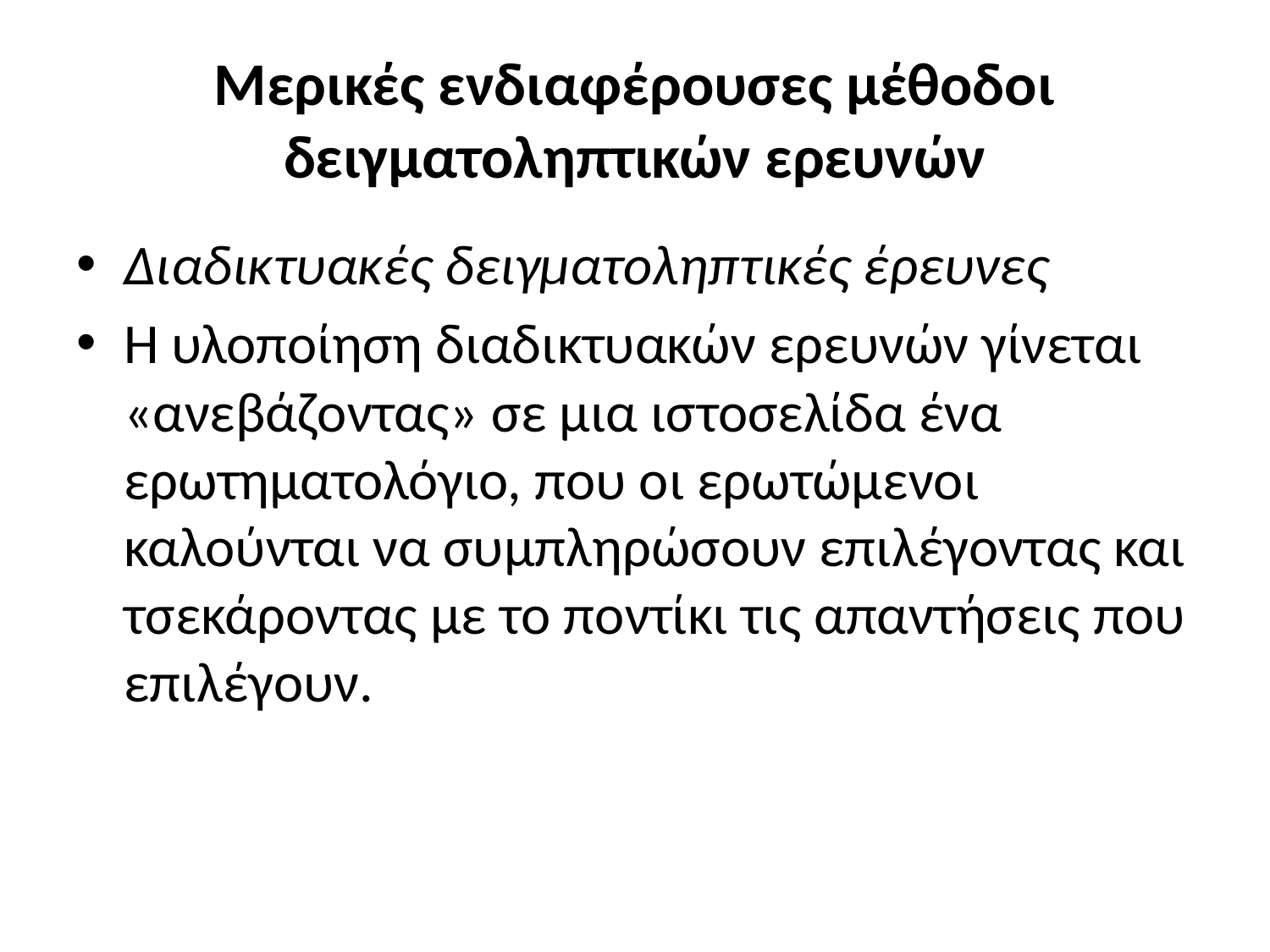

# Μερικές ενδιαφέρουσες μέθοδοι δειγματοληπτικών ερευνών
Διαδικτυακές δειγματοληπτικές έρευνες
Η υλοποίηση διαδικτυακών ερευνών γίνεται «ανεβάζοντας» σε μια ιστοσελίδα ένα ερωτηματολόγιο, που οι ερωτώμενοι καλούνται να συμπληρώσουν επιλέγοντας και τσεκάροντας με το ποντίκι τις απαντήσεις που επιλέγουν.